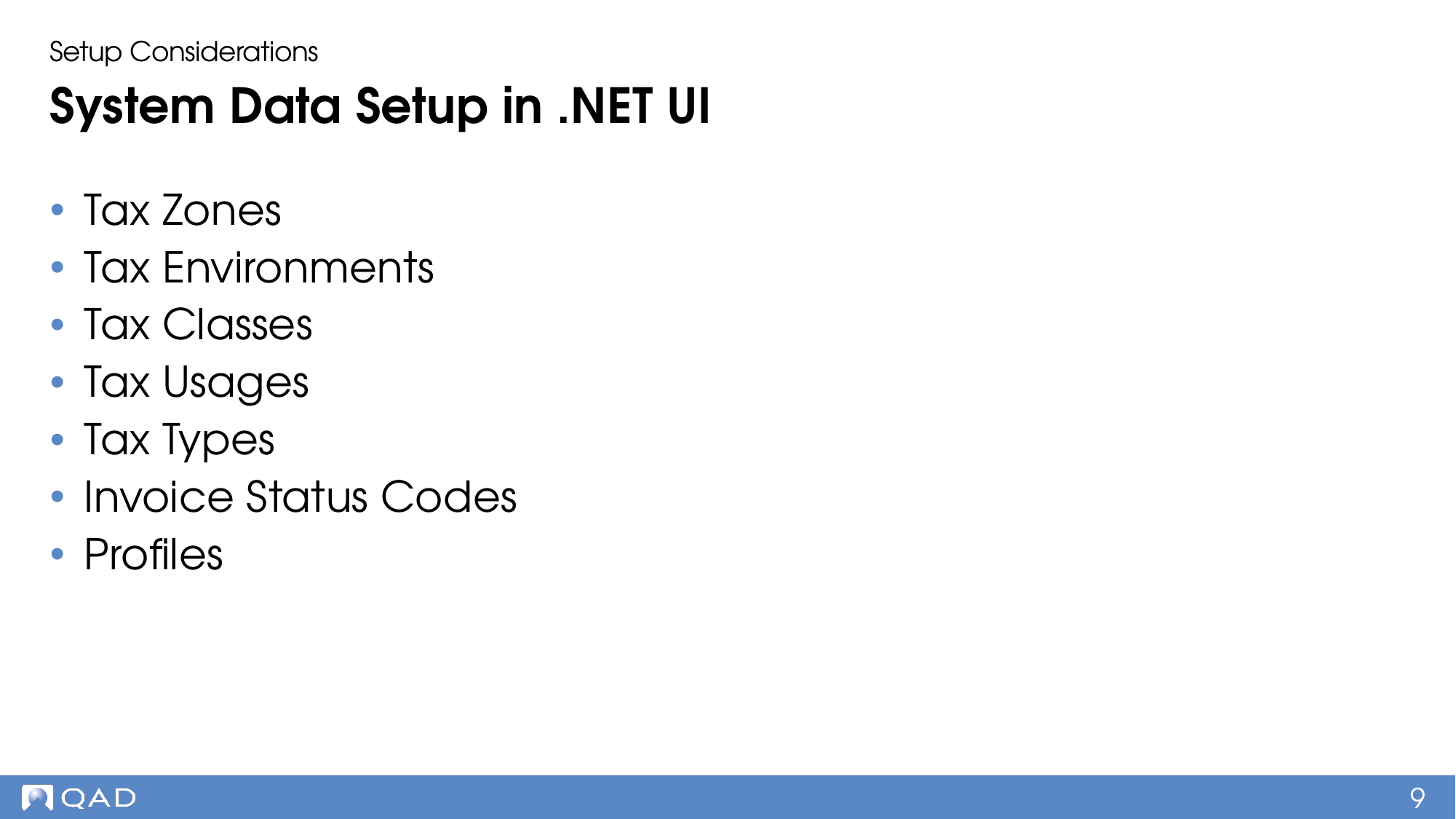

Setup Considerations
# System Data Setup in .NET UI
Tax Zones
Tax Environments
Tax Classes
Tax Usages
Tax Types
Invoice Status Codes
Profiles

9